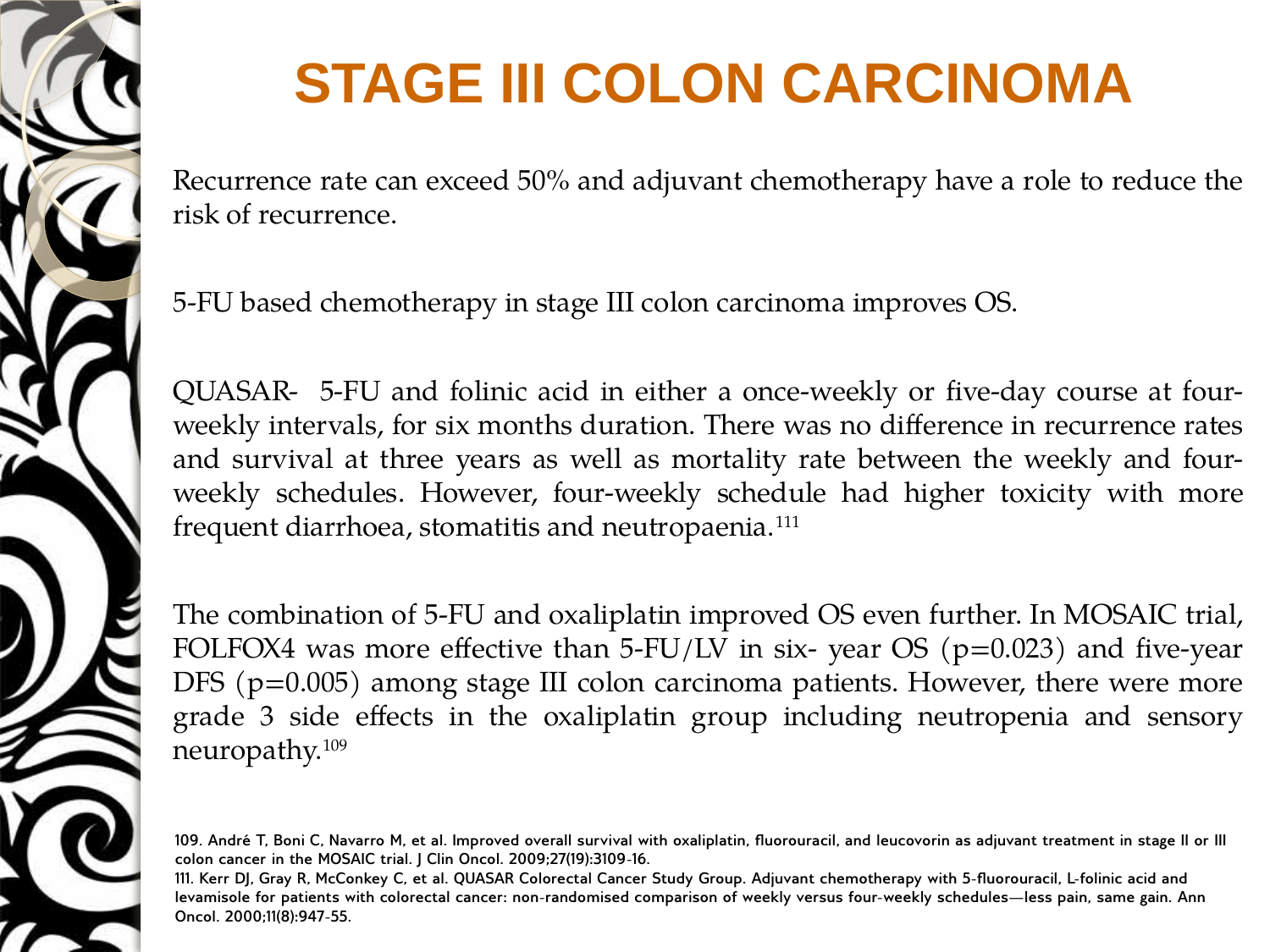

# STAGE III COLON CARCINOMA
Recurrence rate can exceed 50% and adjuvant chemotherapy have a role to reduce the risk of recurrence.

5-FU based chemotherapy in stage III colon carcinoma improves OS.

QUASAR-  5-FU and folinic acid in either a once-weekly or five-day course at four-weekly intervals, for six months duration. There was no difference in recurrence rates and survival at three years as well as mortality rate between the weekly and four-weekly schedules. However, four-weekly schedule had higher toxicity with more frequent diarrhoea, stomatitis and neutropaenia.111

The combination of 5-FU and oxaliplatin improved OS even further. In MOSAIC trial, FOLFOX4 was more effective than 5-FU/LV in six- year OS (p=0.023) and five-year DFS (p=0.005) among stage III colon carcinoma patients. However, there were more grade 3 side effects in the oxaliplatin group including neutropenia and sensory neuropathy.109
109. André T, Boni C, Navarro M, et al. Improved overall survival with oxaliplatin, fluorouracil, and leucovorin as adjuvant treatment in stage II or III colon cancer in the MOSAIC trial. J Clin Oncol. 2009;27(19):3109-16.
111. Kerr DJ, Gray R, McConkey C, et al. QUASAR Colorectal Cancer Study Group. Adjuvant chemotherapy with 5-fluorouracil, L-folinic acid and levamisole for patients with colorectal cancer: non-randomised comparison of weekly versus four-weekly schedules—less pain, same gain. Ann Oncol. 2000;11(8):947-55.